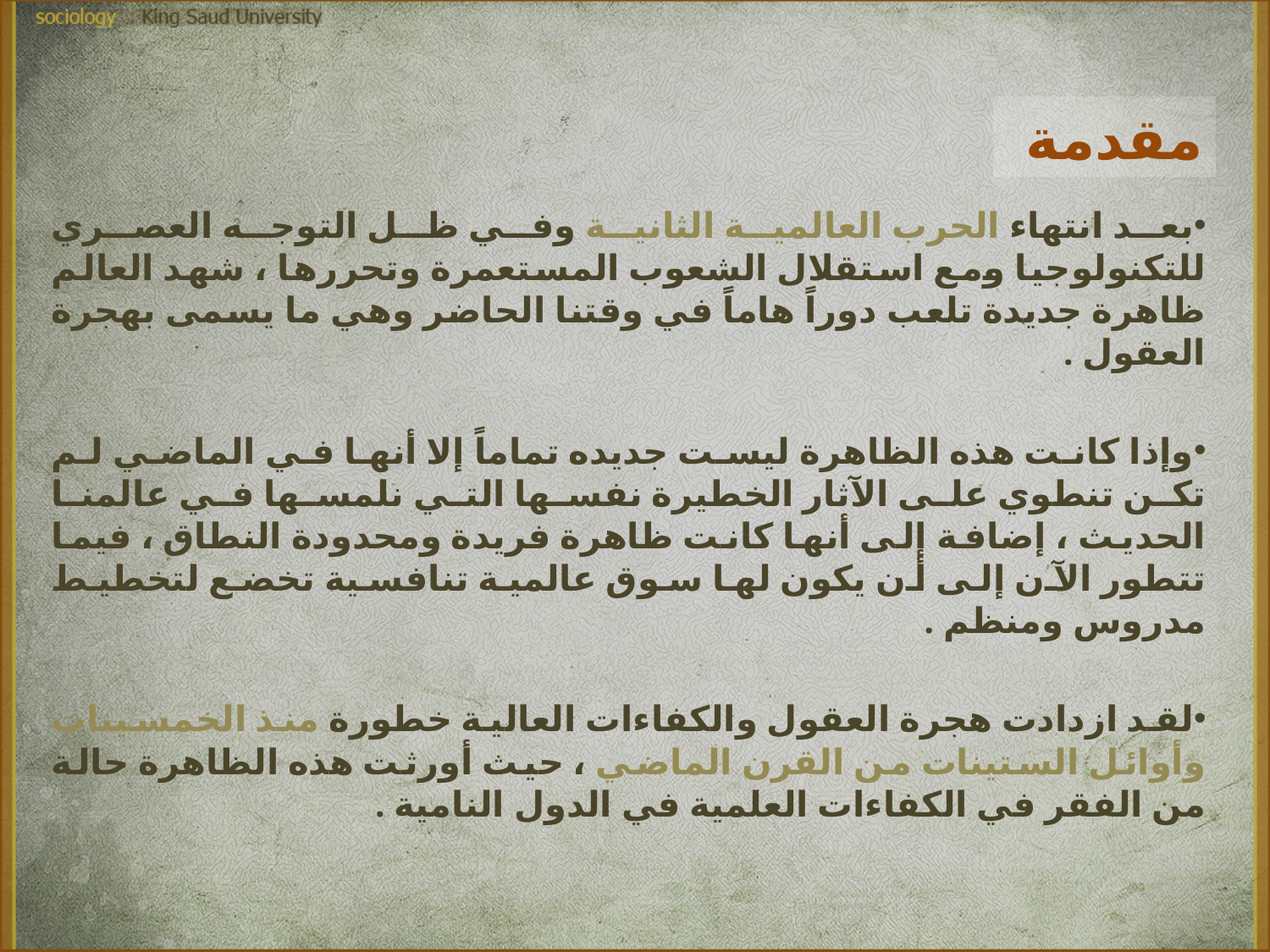

مقدمة
بعد انتهاء الحرب العالمية الثانية وفي ظل التوجه العصري للتكنولوجيا ومع استقلال الشعوب المستعمرة وتحررها ، شهد العالم ظاهرة جديدة تلعب دوراً هاماً في وقتنا الحاضر وهي ما يسمى بهجرة العقول .

وإذا كانت هذه الظاهرة ليست جديده تماماً إلا أنها في الماضي لم تكن تنطوي على الآثار الخطيرة نفسها التي نلمسها في عالمنا الحديث ، إضافة إلى أنها كانت ظاهرة فريدة ومحدودة النطاق ، فيما تتطور الآن إلى أن يكون لها سوق عالمية تنافسية تخضع لتخطيط مدروس ومنظم .

لقد ازدادت هجرة العقول والكفاءات العالية خطورة منذ الخمسينات وأوائل الستينات من القرن الماضي ، حيث أورثت هذه الظاهرة حالة من الفقر في الكفاءات العلمية في الدول النامية .